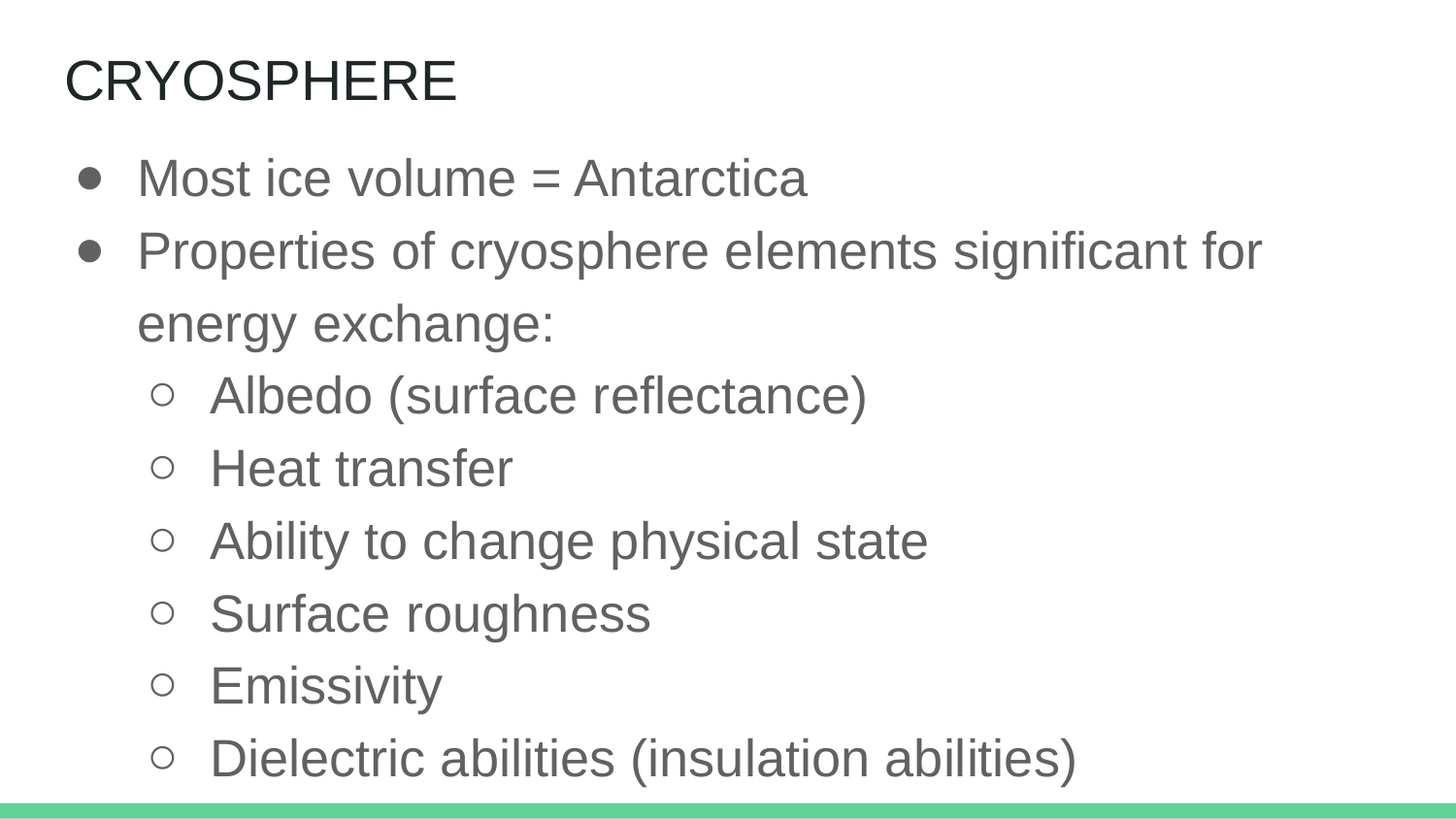

# CRYOSPHERE

Most ice volume = Antarctica
Properties of cryosphere elements significant for energy exchange:
Albedo (surface reflectance)
Heat transfer
Ability to change physical state
Surface roughness
Emissivity
Dielectric abilities (insulation abilities)